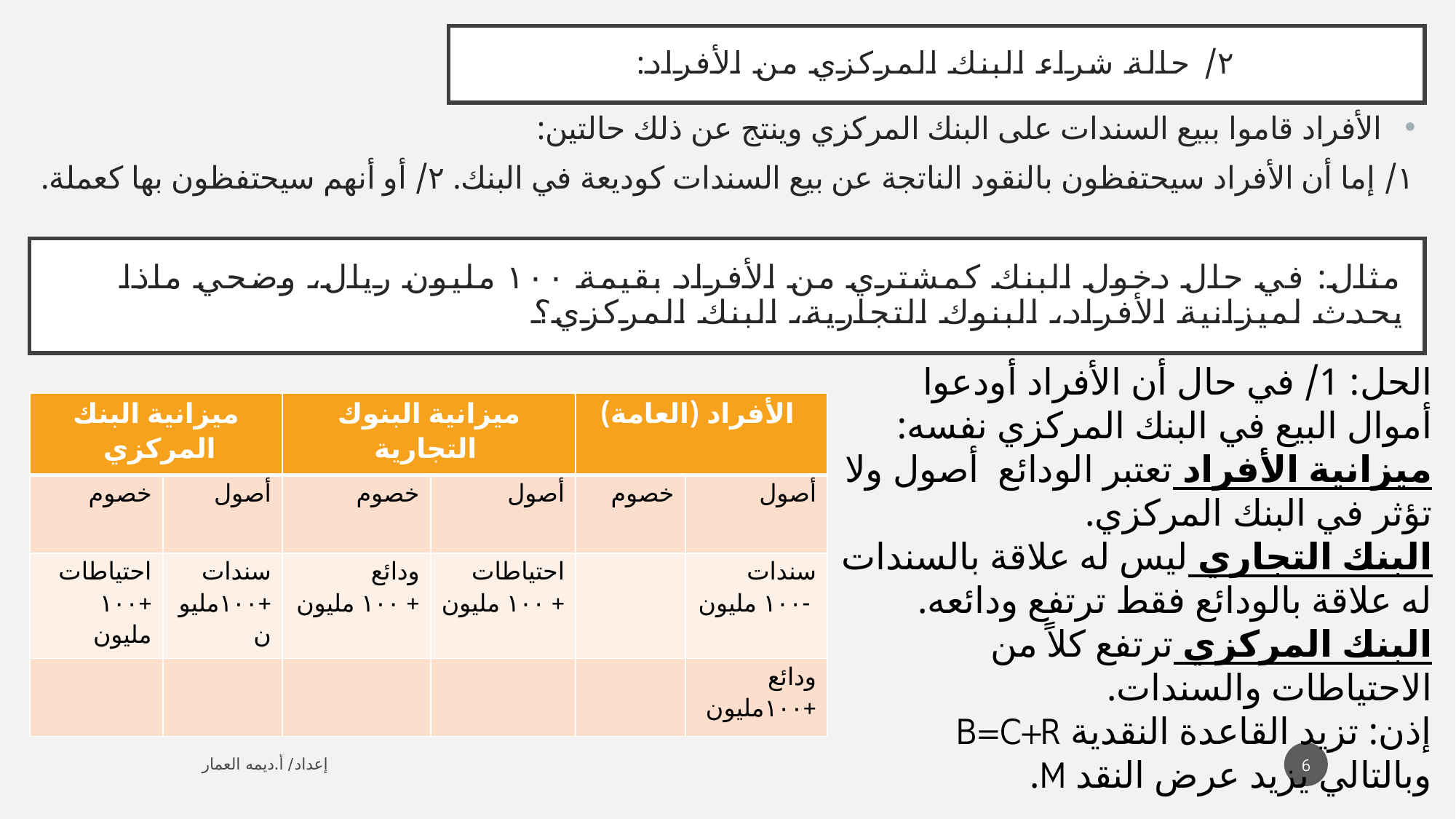

# ٢/ حالة شراء البنك المركزي من الأفراد:
 الأفراد قاموا ببيع السندات على البنك المركزي وينتج عن ذلك حالتين:
١/ إما أن الأفراد سيحتفظون بالنقود الناتجة عن بيع السندات كوديعة في البنك. ٢/ أو أنهم سيحتفظون بها كعملة.
مثال: في حال دخول البنك كمشتري من الأفراد بقيمة ١٠٠ مليون ريال، وضحي ماذا يحدث لميزانية الأفراد، البنوك التجارية، البنك المركزي؟
الحل: 1/ في حال أن الأفراد أودعوا أموال البيع في البنك المركزي نفسه:
ميزانية الأفراد تعتبر الودائع  أصول ولا تؤثر في البنك المركزي.
البنك التجاري ليس له علاقة بالسندات له علاقة بالودائع فقط ترتفع ودائعه.
البنك المركزي ترتفع كلاً من الاحتياطات والسندات.
إذن: تزيد القاعدة النقدية B=C+R وبالتالي يزيد عرض النقد M.

| ميزانية البنك المركزي |  | ميزانية البنوك التجارية |  | الأفراد (العامة) |  |
| --- | --- | --- | --- | --- | --- |
| خصوم | أصول | خصوم | أصول | خصوم | أصول |
| احتياطات +١٠٠ مليون | سندات +١٠٠مليون | ودائع + ١٠٠ مليون | احتياطات + ١٠٠ مليون |  | سندات -١٠٠ مليون |
|  |  |  |  |  | ودائع +١٠٠مليون |
6
إعداد/ أ.ديمه العمار